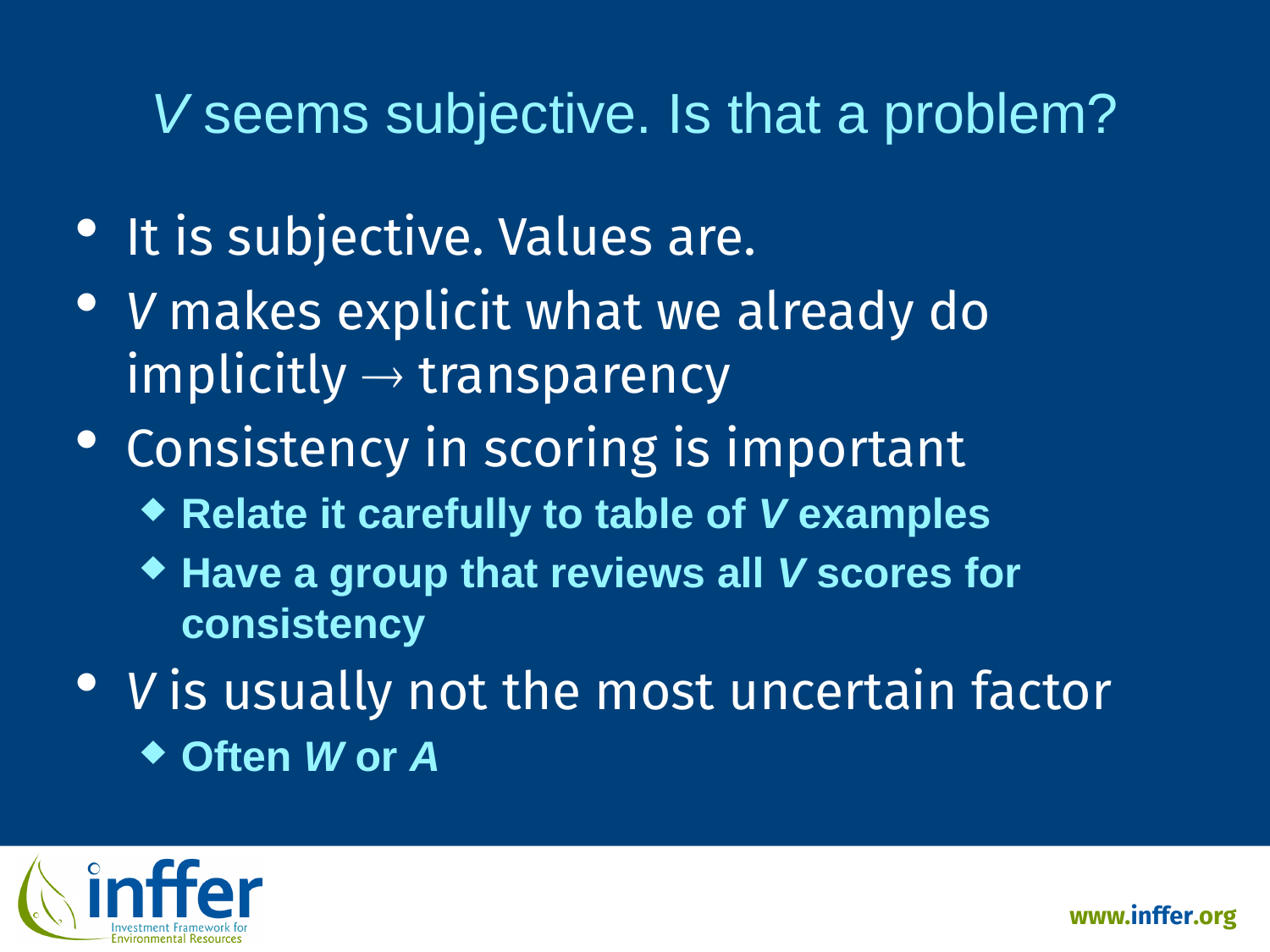

# V seems subjective. Is that a problem?
It is subjective. Values are.
V makes explicit what we already do implicitly → transparency
Consistency in scoring is important
Relate it carefully to table of V examples
Have a group that reviews all V scores for consistency
V is usually not the most uncertain factor
Often W or A